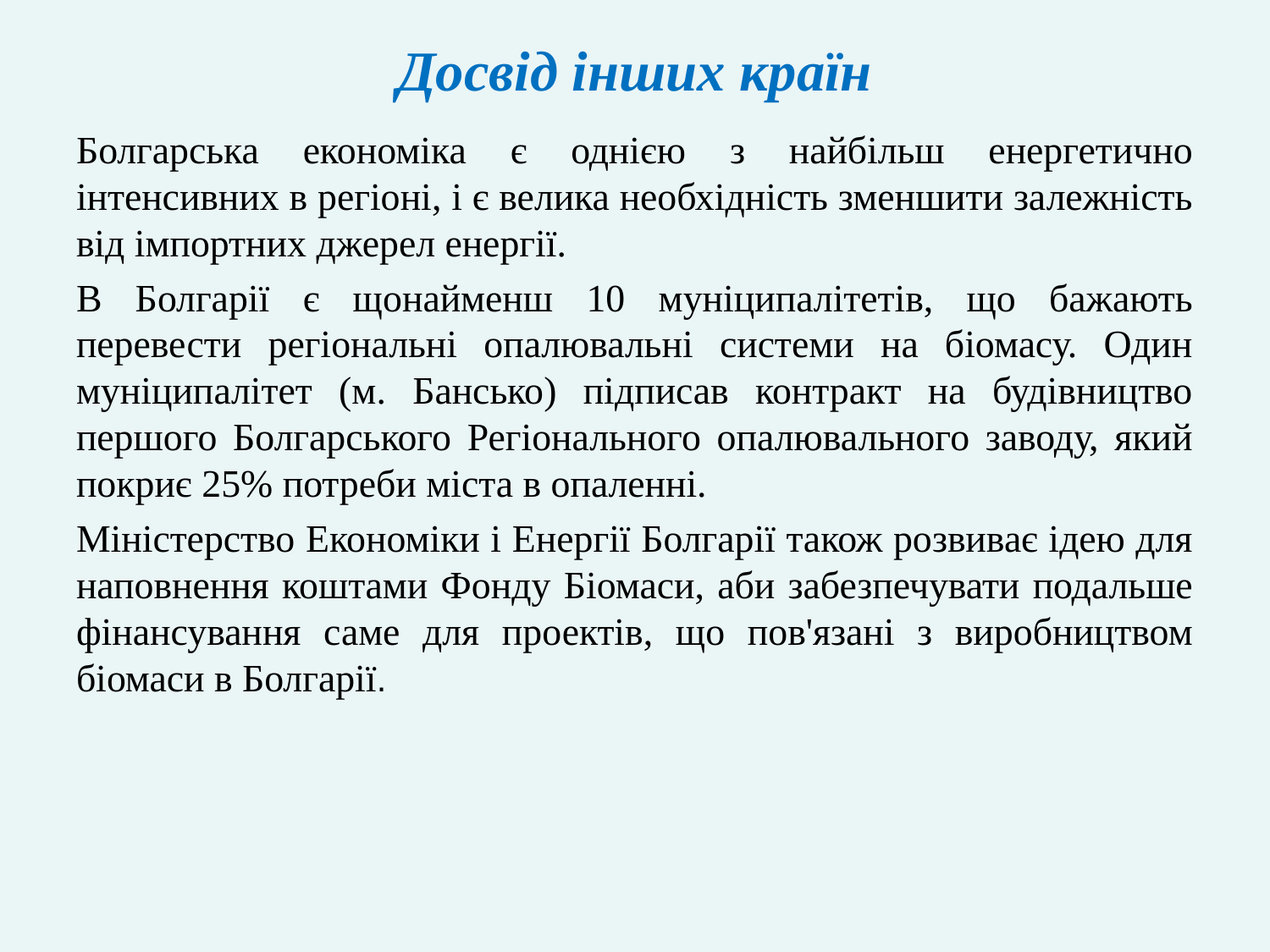

# Досвід інших країн
Болгарська економіка є однією з найбільш енергетично інтенсивних в регіоні, і є велика необхідність зменшити залежність від імпортних джерел енергії.
В Болгарії є щонайменш 10 муніципалітетів, що бажають перевести регіональні опалювальні системи на біомасу. Один муніципалітет (м. Бансько) підписав контракт на будівництво першого Болгарського Регіонального опалювального заводу, який покриє 25% потреби міста в опаленні.
Міністерство Економіки і Енергії Болгарії також розвиває ідею для наповнення коштами Фонду Біомаси, аби забезпечувати подальше фінансування саме для проектів, що пов'язані з виробництвом біомаси в Болгарії.